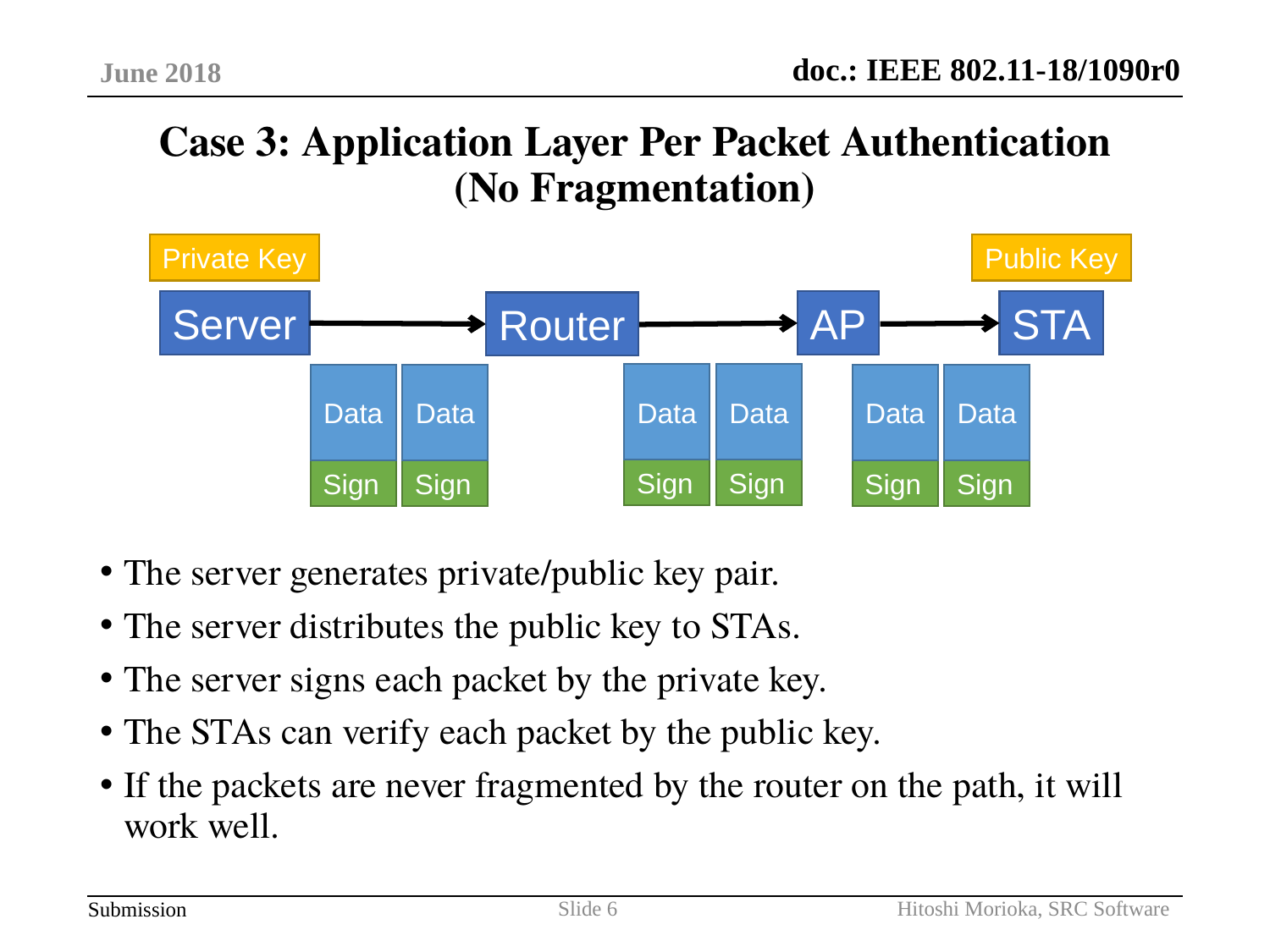

June 2018
# Case 3: Application Layer Per Packet Authentication (No Fragmentation)
Private Key
Public Key
Server
AP
STA
Router
Data
Sign
Data
Sign
Data
Sign
Data
Sign
Data
Sign
Data
Sign
The server generates private/public key pair.
The server distributes the public key to STAs.
The server signs each packet by the private key.
The STAs can verify each packet by the public key.
If the packets are never fragmented by the router on the path, it will work well.
Hitoshi Morioka, SRC Software
Slide 6